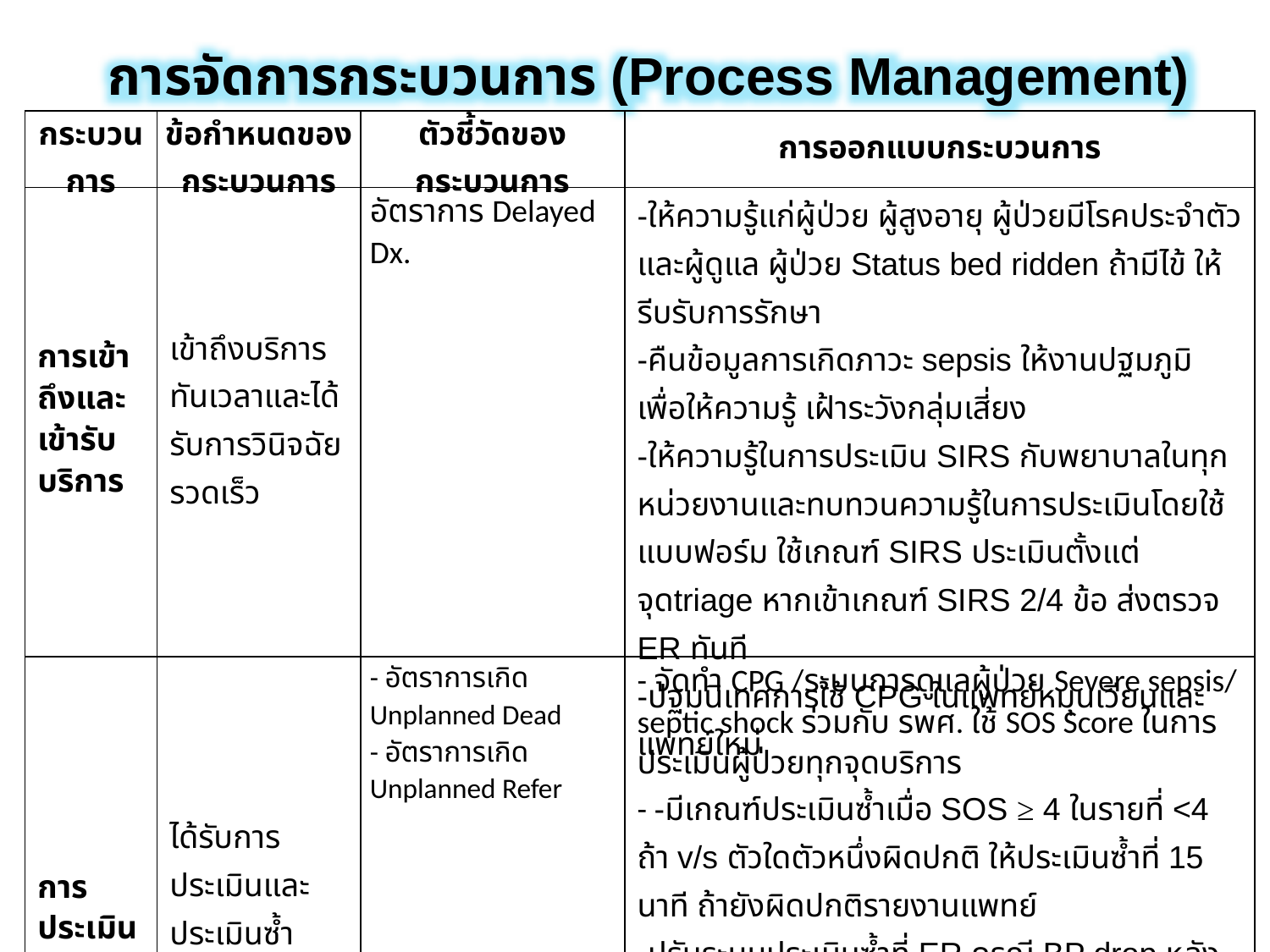

การจัดการกระบวนการ (Process Management)
| กระบวนการ | ข้อกำหนดของกระบวนการ | ตัวชี้วัดของกระบวนการ | การออกแบบกระบวนการ |
| --- | --- | --- | --- |
| การเข้าถึงและเข้ารับบริการ | เข้าถึงบริการทันเวลาและได้รับการวินิจฉัยรวดเร็ว | อัตราการ Delayed Dx. | -ให้ความรู้แก่ผู้ป่วย ผู้สูงอายุ ผู้ป่วยมีโรคประจำตัว และผู้ดูแล ผู้ป่วย Status bed ridden ถ้ามีไข้ ให้รีบรับการรักษา -คืนข้อมูลการเกิดภาวะ sepsis ให้งานปฐมภูมิ เพื่อให้ความรู้ เฝ้าระวังกลุ่มเสี่ยง -ให้ความรู้ในการประเมิน SIRS กับพยาบาลในทุกหน่วยงานและทบทวนความรู้ในการประเมินโดยใช้แบบฟอร์ม ใช้เกณฑ์ SIRS ประเมินตั้งแต่จุดtriage หากเข้าเกณฑ์ SIRS 2/4 ข้อ ส่งตรวจ ER ทันที -ปฐมนิเทศการใช้ CPG ในแพทย์หมุนเวียนและแพทย์ใหม่ |
| การประเมิน | ได้รับการประเมินและประเมินซ้ำอย่างเหมาะสม | - อัตราการเกิด Unplanned Dead - อัตราการเกิด Unplanned Refer | - จัดทำ CPG /ระบบการดูแลผู้ป่วย Severe sepsis/ septic shock ร่วมกับ รพศ. ใช้ SOS Score ในการประเมินผู้ป่วยทุกจุดบริการ - -มีเกณฑ์ประเมินซ้ำเมื่อ SOS ≥ 4 ในรายที่ <4 ถ้า v/s ตัวใดตัวหนึ่งผิดปกติ ให้ประเมินซ้ำที่ 15 นาที ถ้ายังผิดปกติรายงานแพทย์ -ปรับระบบประเมินซ้ำที่ ER กรณี BP drop หลัง load IVF ครบวัด V/S q 15 นาที 4 ครั้ง ถ้า stable จึง admit - ทบทวนความรู้ในการประเมิน SIRS กับพยาบาลทุกหน่วยงาน - กำหนดเกณฑ์การตรวจ lab การประเมินซ้ำ การรายงานแพทย์ การนัดติดตามอาการ |